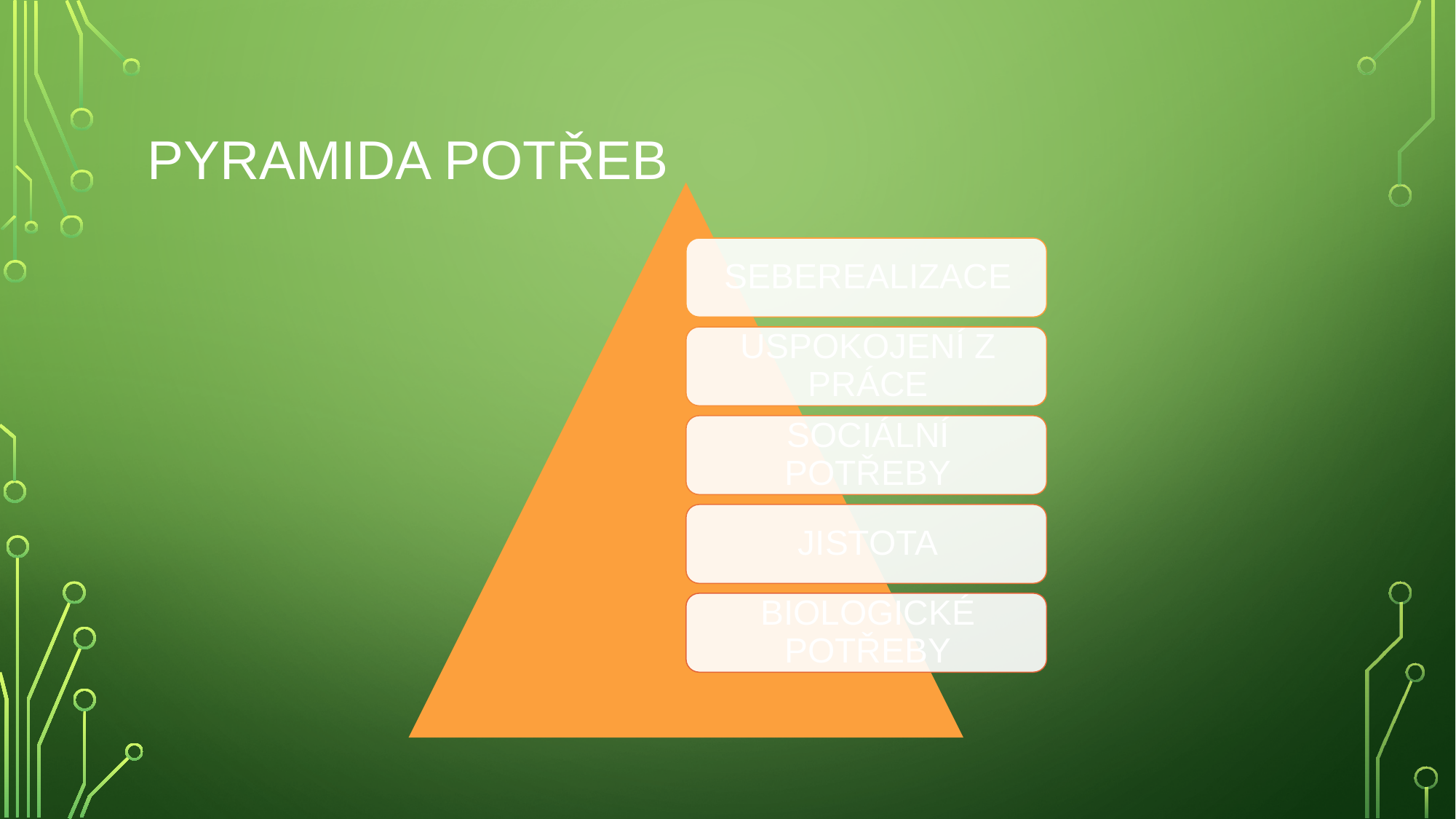

# Pyramida potřeb
SEBEREALIZACE
USPOKOJENÍ Z PRÁCE
SOCIÁLNÍ POTŘEBY
JISTOTA
BIOLOGICKÉ POTŘEBY